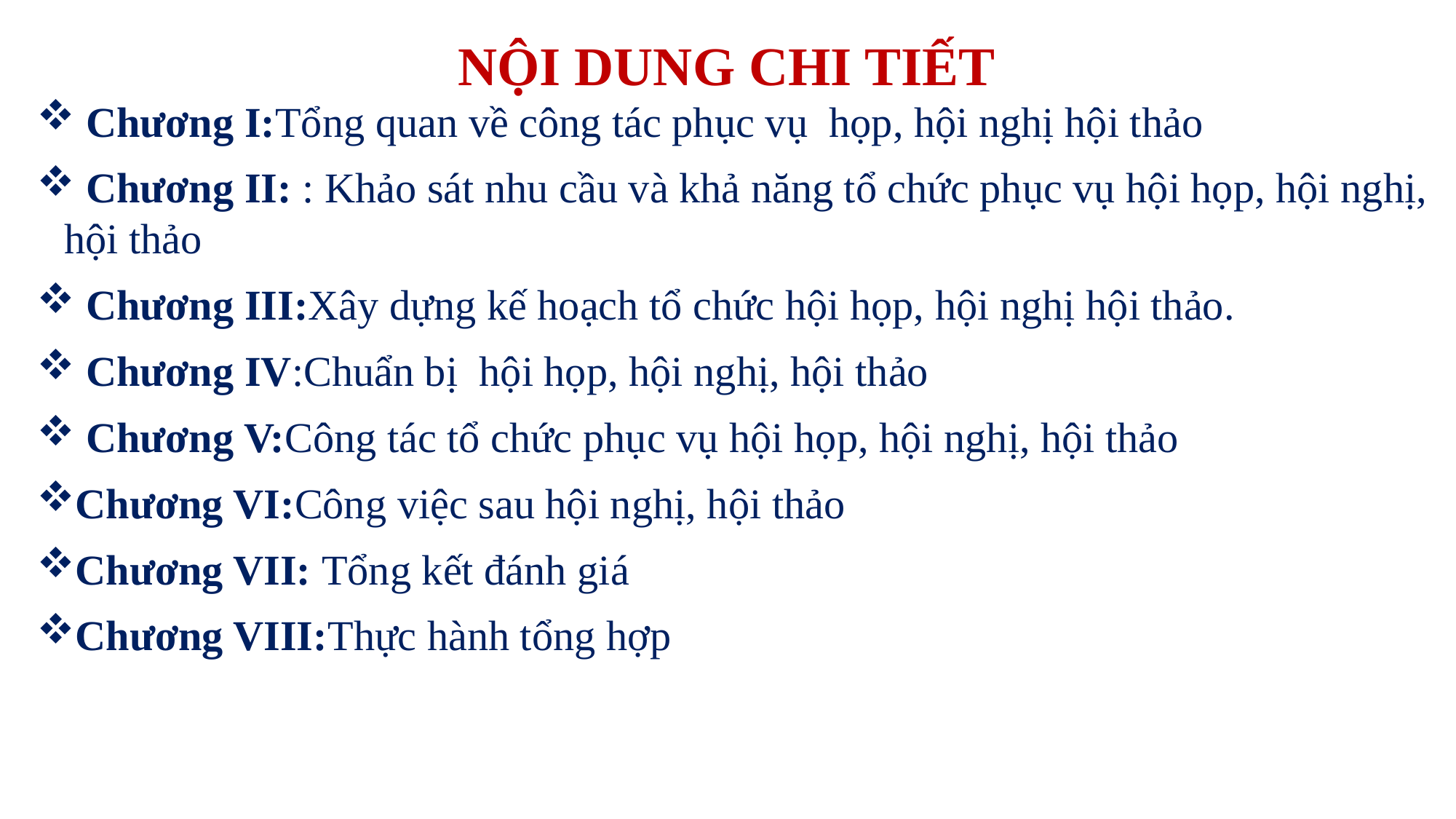

# NỘI DUNG CHI TIẾT
 Chương I:Tổng quan về công tác phục vụ  họp, hội nghị hội thảo
 Chương II: : Khảo sát nhu cầu và khả năng tổ chức phục vụ hội họp, hội nghị, hội thảo
 Chương III:Xây dựng kế hoạch tổ chức hội họp, hội nghị hội thảo.
 Chương IV:Chuẩn bị  hội họp, hội nghị, hội thảo
 Chương V:Công tác tổ chức phục vụ hội họp, hội nghị, hội thảo
Chương VI:Công việc sau hội nghị, hội thảo
Chương VII: Tổng kết đánh giá
Chương VIII:Thực hành tổng hợp